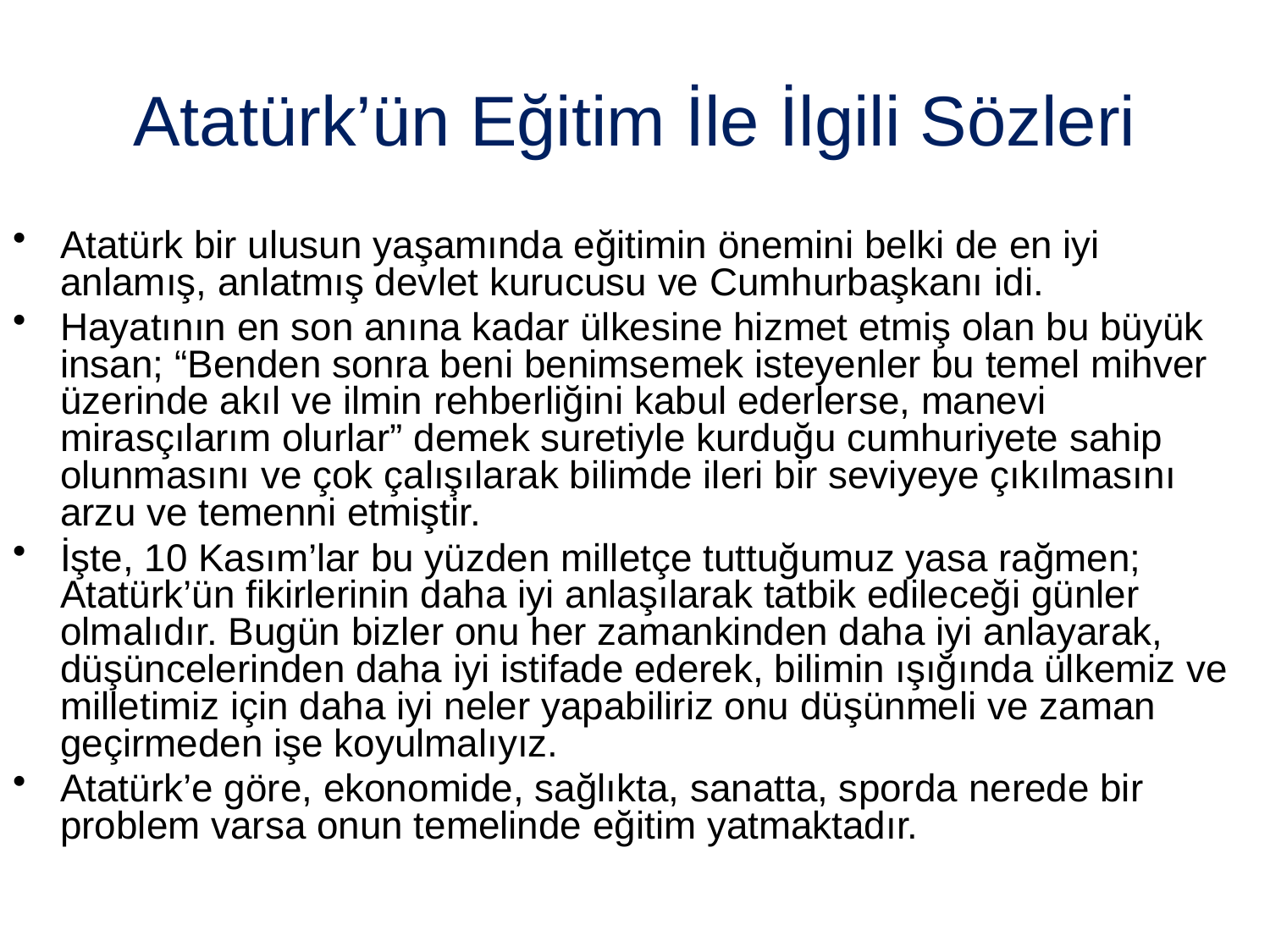

Atatürk’ün Eğitim İle İlgili Sözleri
Atatürk bir ulusun yaşamında eğitimin önemini belki de en iyi anlamış, anlatmış devlet kurucusu ve Cumhurbaşkanı idi.
Hayatının en son anına kadar ülkesine hizmet etmiş olan bu büyük insan; “Benden sonra beni benimsemek isteyenler bu temel mihver üzerinde akıl ve ilmin rehberliğini kabul ederlerse, manevi mirasçılarım olurlar” demek suretiyle kurduğu cumhuriyete sahip olunmasını ve çok çalışılarak bilimde ileri bir seviyeye çıkılmasını arzu ve temenni etmiştir.
İşte, 10 Kasım’lar bu yüzden milletçe tuttuğumuz yasa rağmen; Atatürk’ün fikirlerinin daha iyi anlaşılarak tatbik edileceği günler olmalıdır. Bugün bizler onu her zamankinden daha iyi anlayarak, düşüncelerinden daha iyi istifade ederek, bilimin ışığında ülkemiz ve milletimiz için daha iyi neler yapabiliriz onu düşünmeli ve zaman geçirmeden işe koyulmalıyız.
Atatürk’e göre, ekonomide, sağlıkta, sanatta, sporda nerede bir problem varsa onun temelinde eğitim yatmaktadır.